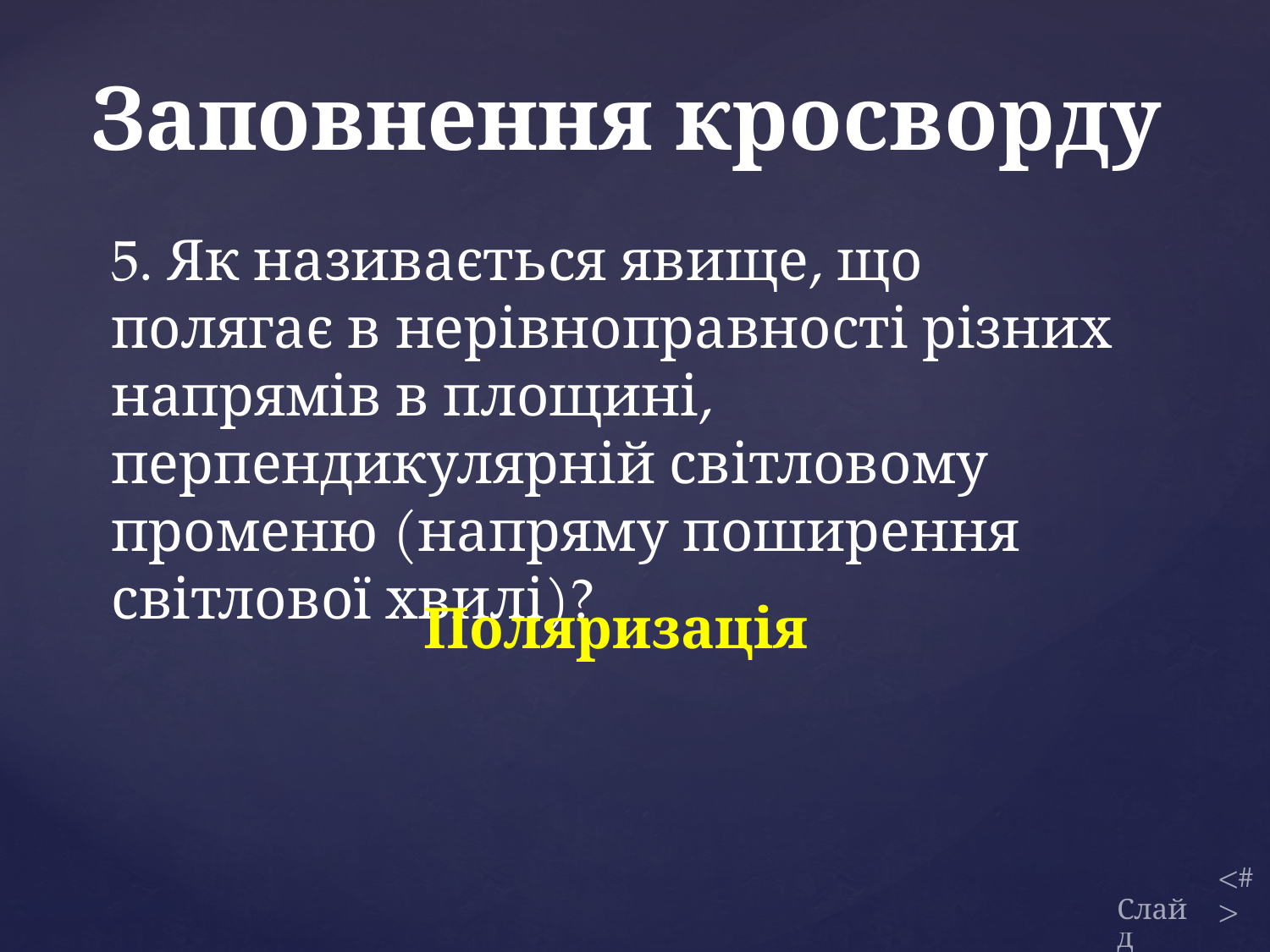

Заповнення кросворду
5. Як називається явище, що полягає в нерівноправності різних напрямів в площині, перпендикулярній світловому променю (напряму поширення світлової хвилі)?
Поляризація
Слайд
10